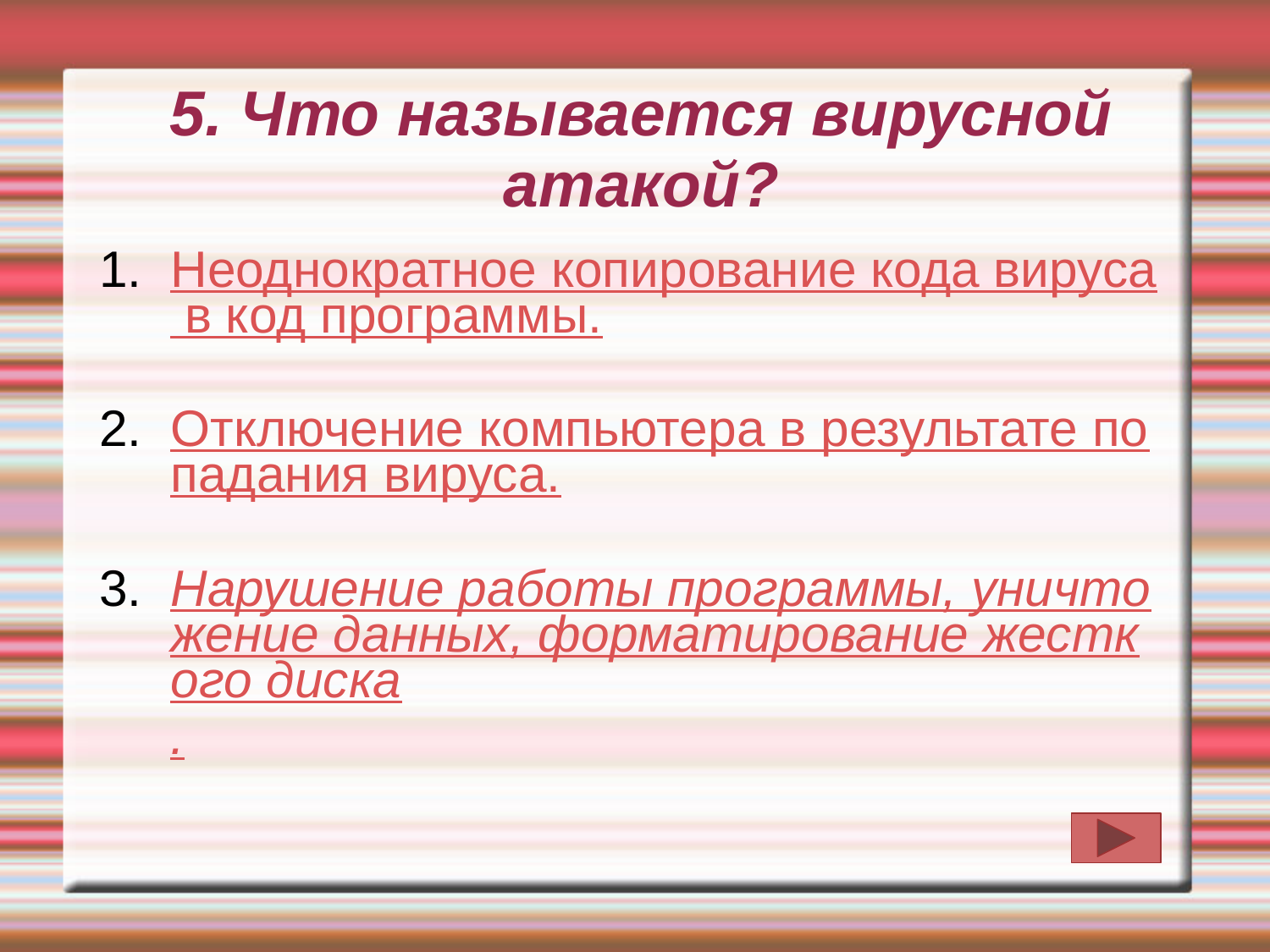

# 5. Что называется вирусной атакой?
Неоднократное копирование кода вируса в код программы.

Отключение компьютера в результате попадания вируса.

Нарушение работы программы, уничтожение данных, форматирование жесткого диска.